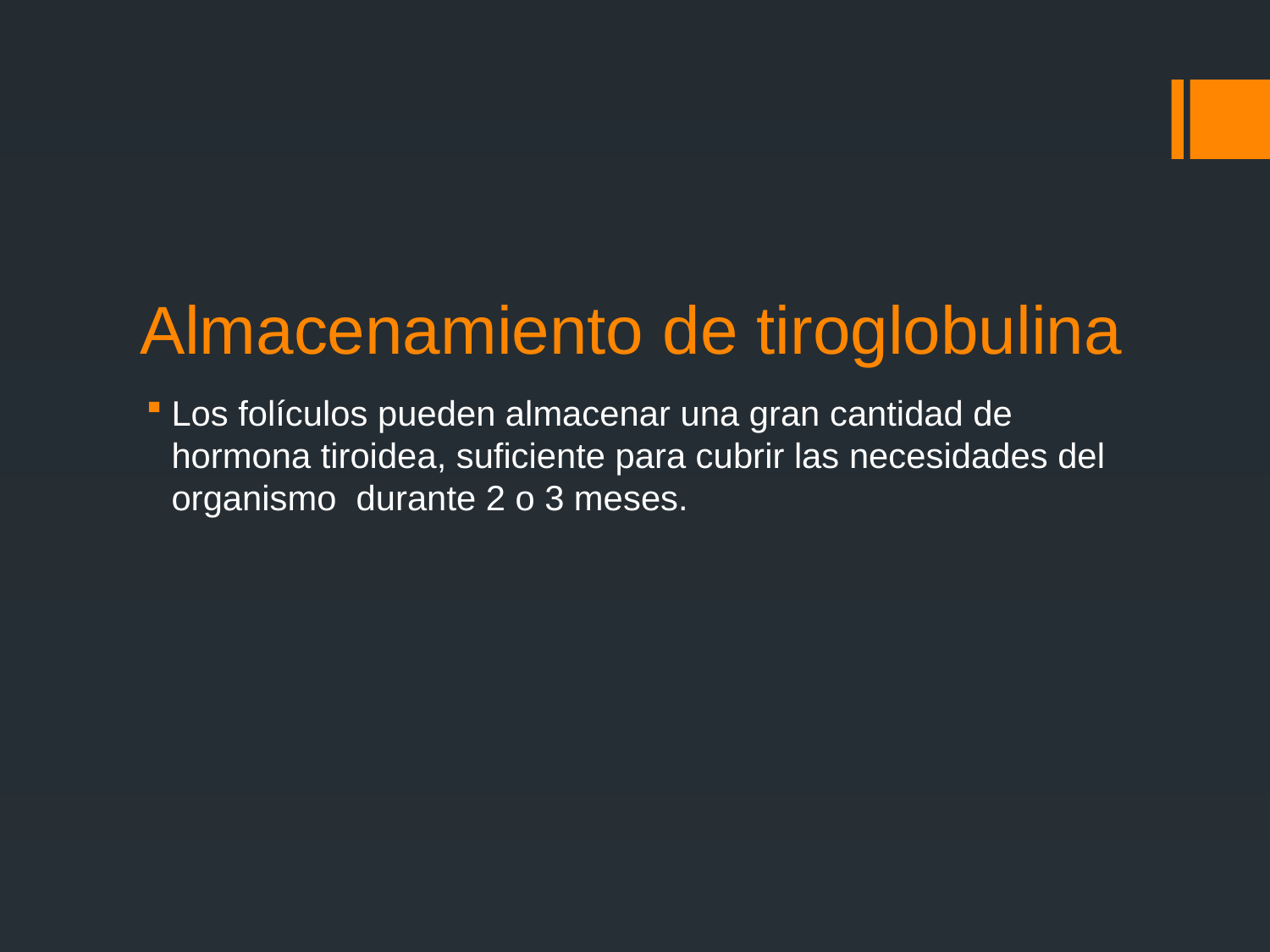

# Almacenamiento de tiroglobulina
Los folículos pueden almacenar una gran cantidad de hormona tiroidea, suficiente para cubrir las necesidades del organismo  durante 2 o 3 meses.